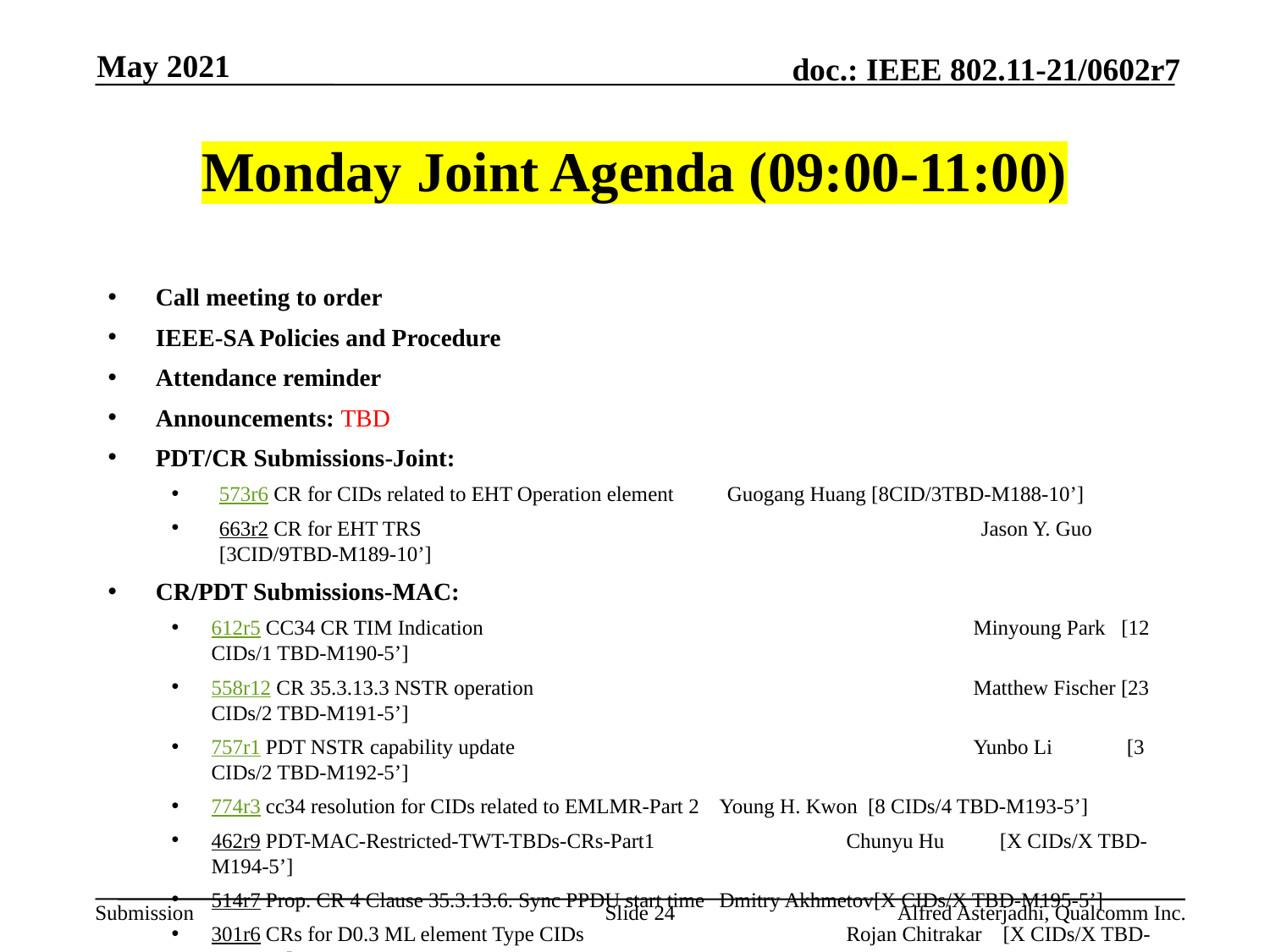

May 2021
# Monday Joint Agenda (09:00-11:00)
Call meeting to order
IEEE-SA Policies and Procedure
Attendance reminder
Announcements: TBD
PDT/CR Submissions-Joint:
573r6 CR for CIDs related to EHT Operation element 	Guogang Huang [8CID/3TBD-M188-10’]
663r2 CR for EHT TRS 					Jason Y. Guo	    [3CID/9TBD-M189-10’]
CR/PDT Submissions-MAC:
612r5 CC34 CR TIM Indication 				Minyoung Park   [12 CIDs/1 TBD-M190-5’]
558r12 CR 35.3.13.3 NSTR operation				Matthew Fischer [23 CIDs/2 TBD-M191-5’]
757r1 PDT NSTR capability update				Yunbo Li	     [3 CIDs/2 TBD-M192-5’]
774r3 cc34 resolution for CIDs related to EMLMR-Part 2	Young H. Kwon  [8 CIDs/4 TBD-M193-5’]
462r9 PDT-MAC-Restricted-TWT-TBDs-CRs-Part1		Chunyu Hu	     [X CIDs/X TBD-M194-5’]
514r7 Prop. CR 4 Clause 35.3.13.6. Sync PPDU start time 	Dmitry Akhmetov[X CIDs/X TBD-M195-5’]
301r6 CRs for D0.3 ML element Type CIDs			Rojan Chitrakar    [X CIDs/X TBD-M196-5’]
Note: Hard stop after one hour.
Slide 24
Alfred Asterjadhi, Qualcomm Inc.